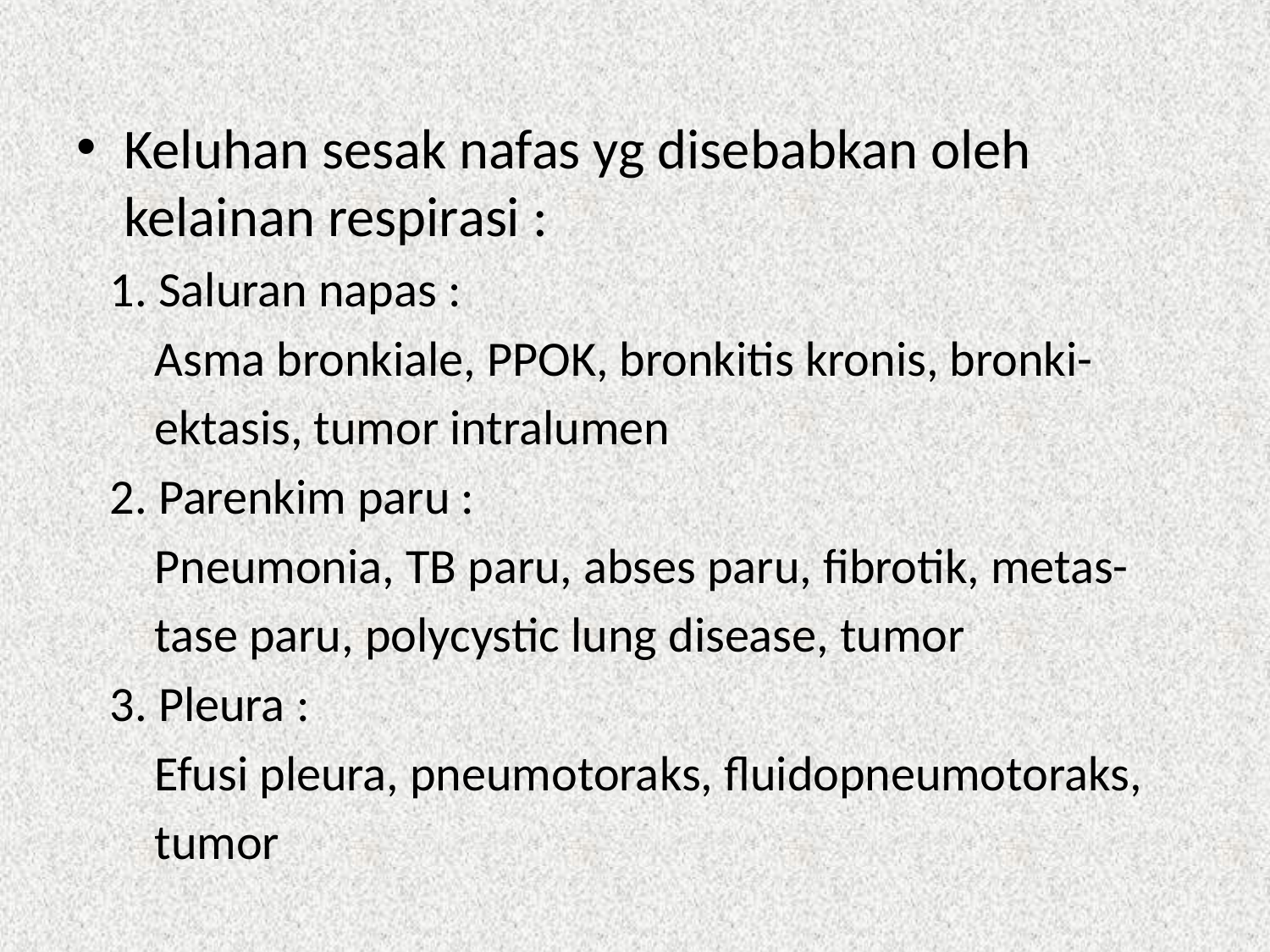

#
Keluhan sesak nafas yg disebabkan oleh kelainan respirasi :
   1. Saluran napas :
       Asma bronkiale, PPOK, bronkitis kronis, bronki-
       ektasis, tumor intralumen
   2. Parenkim paru :
       Pneumonia, TB paru, abses paru, fibrotik, metas-
       tase paru, polycystic lung disease, tumor
   3. Pleura :
       Efusi pleura, pneumotoraks, fluidopneumotoraks,
       tumor